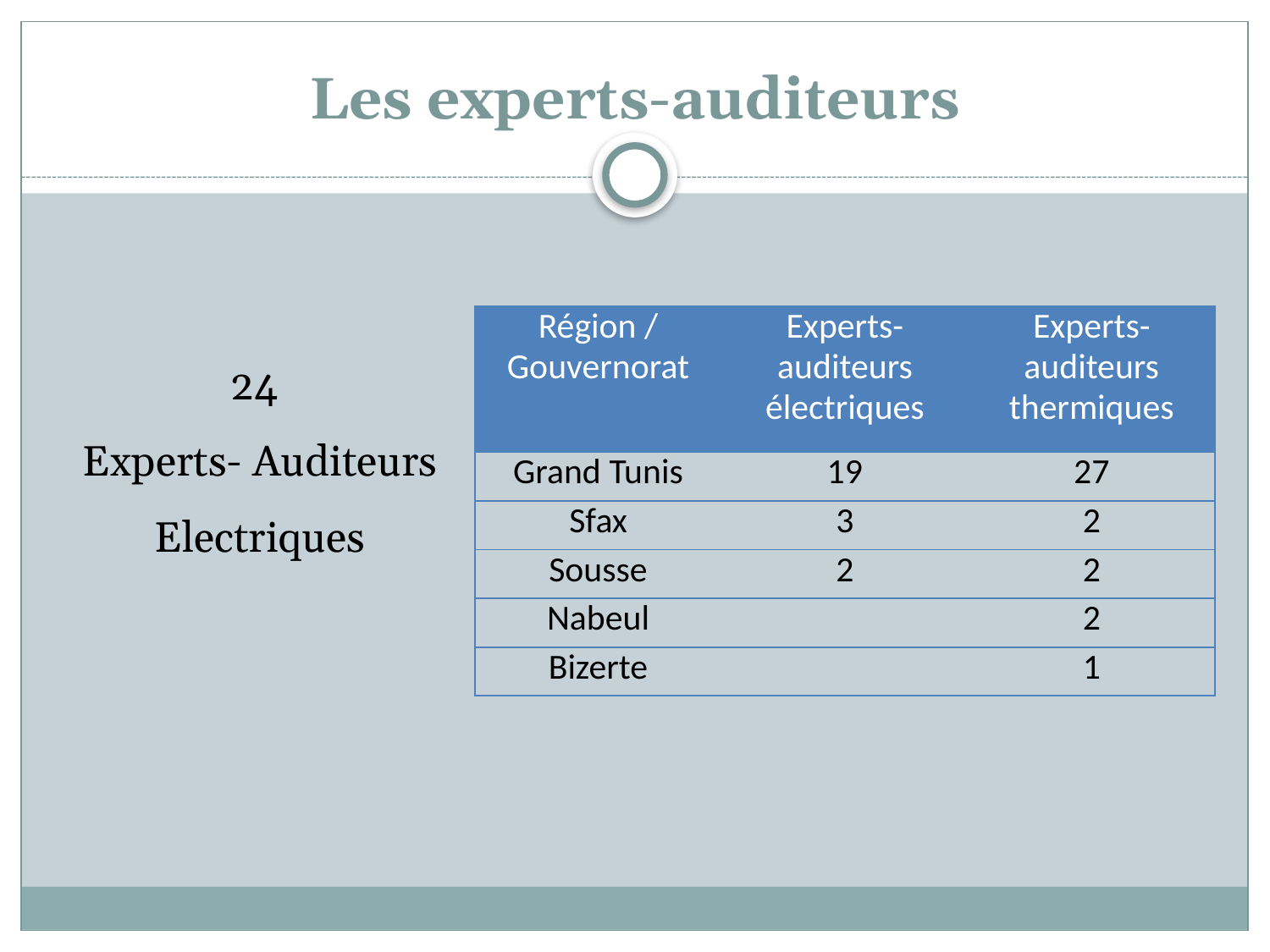

# Les experts-auditeurs
| Région / Gouvernorat | Experts-auditeurs électriques | Experts-auditeurs thermiques |
| --- | --- | --- |
| Grand Tunis | 19 | 27 |
| Sfax | 3 | 2 |
| Sousse | 2 | 2 |
| Nabeul |  | 2 |
| Bizerte |  | 1 |
24
Experts- Auditeurs
Electriques